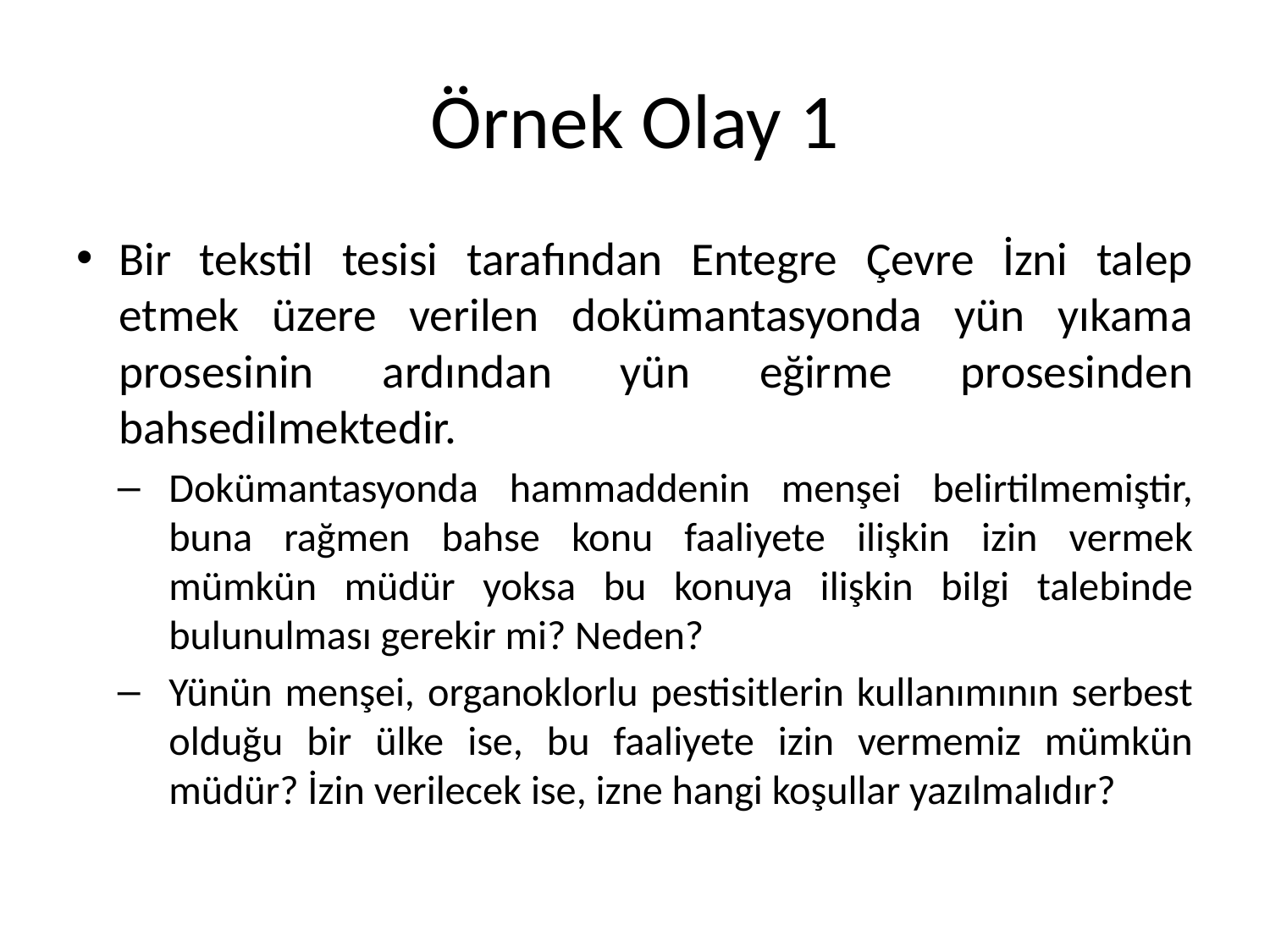

# Örnek Olay 1
Bir tekstil tesisi tarafından Entegre Çevre İzni talep etmek üzere verilen dokümantasyonda yün yıkama prosesinin ardından yün eğirme prosesinden bahsedilmektedir.
Dokümantasyonda hammaddenin menşei belirtilmemiştir, buna rağmen bahse konu faaliyete ilişkin izin vermek mümkün müdür yoksa bu konuya ilişkin bilgi talebinde bulunulması gerekir mi? Neden?
Yünün menşei, organoklorlu pestisitlerin kullanımının serbest olduğu bir ülke ise, bu faaliyete izin vermemiz mümkün müdür? İzin verilecek ise, izne hangi koşullar yazılmalıdır?